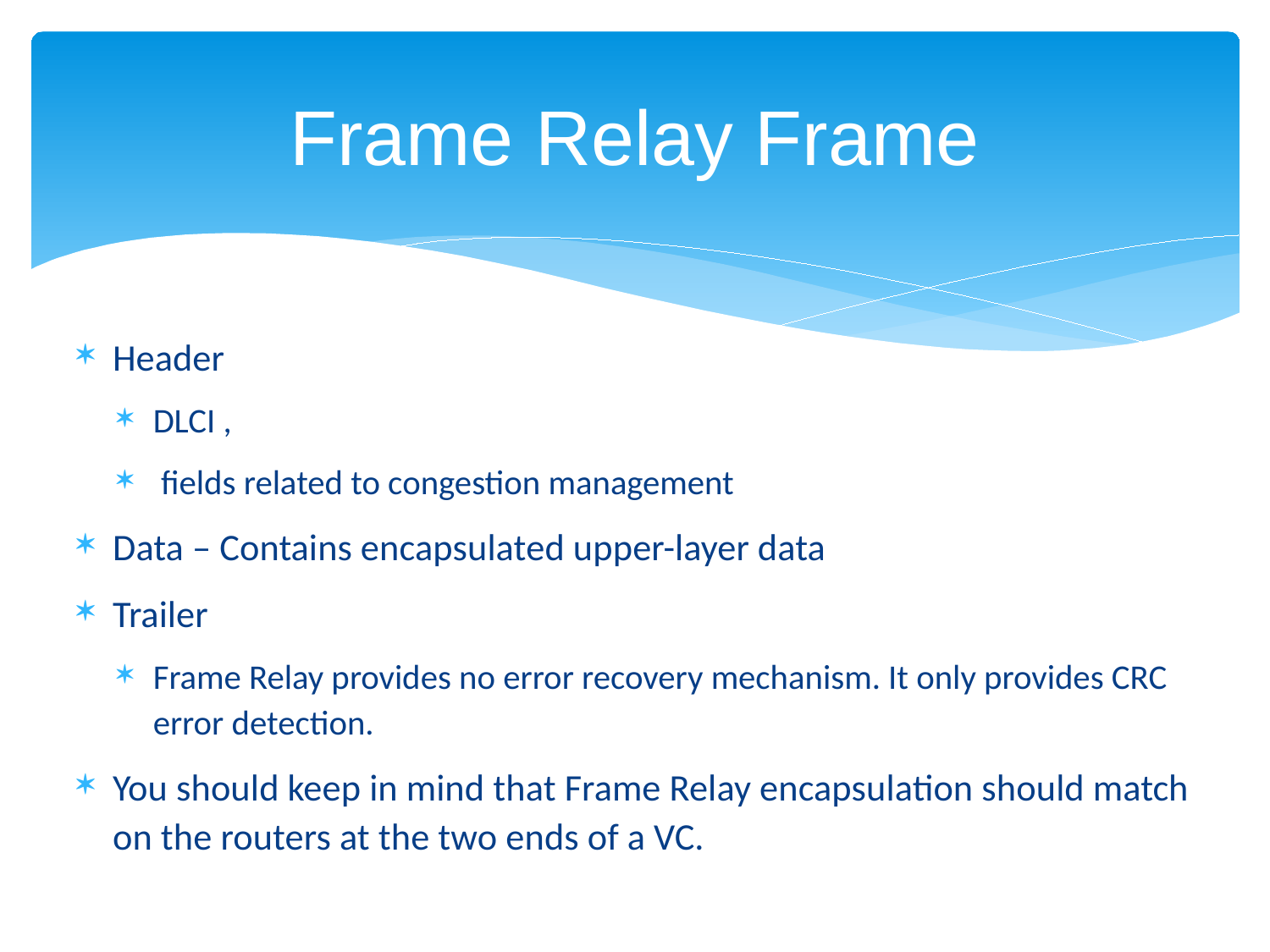

# Frame Relay Frame
Header
DLCI ,
 fields related to congestion management
Data – Contains encapsulated upper-layer data
Trailer
Frame Relay provides no error recovery mechanism. It only provides CRC error detection.
You should keep in mind that Frame Relay encapsulation should match on the routers at the two ends of a VC.